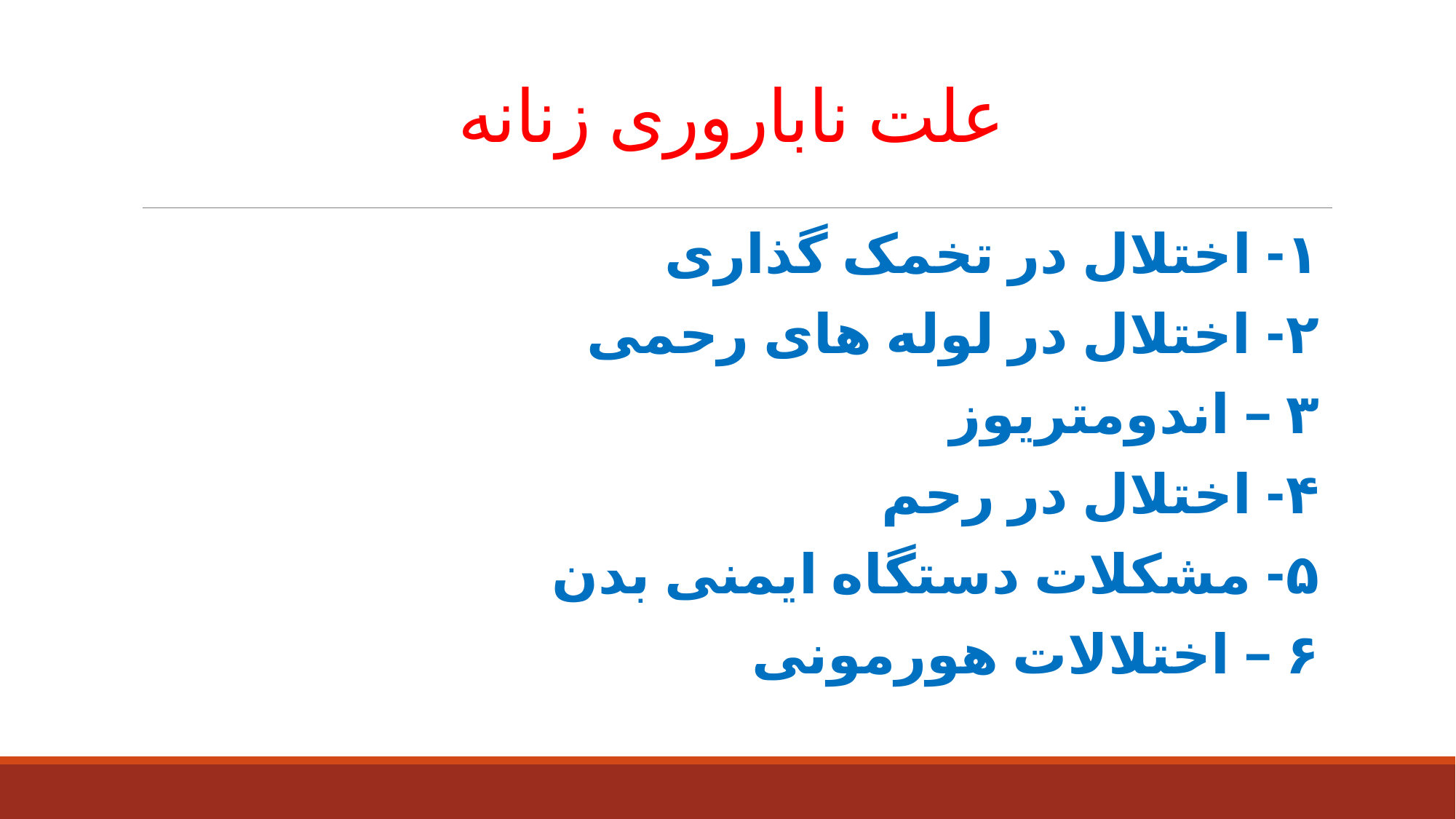

# علت ناباروری زنانه
۱- اختلال در تخمک گذاری
۲- اختلال در لوله های رحمی
۳ – اندومتریوز
۴- اختلال در رحم
۵- مشکلات دستگاه ایمنی بدن
۶ – اختلالات هورمونی